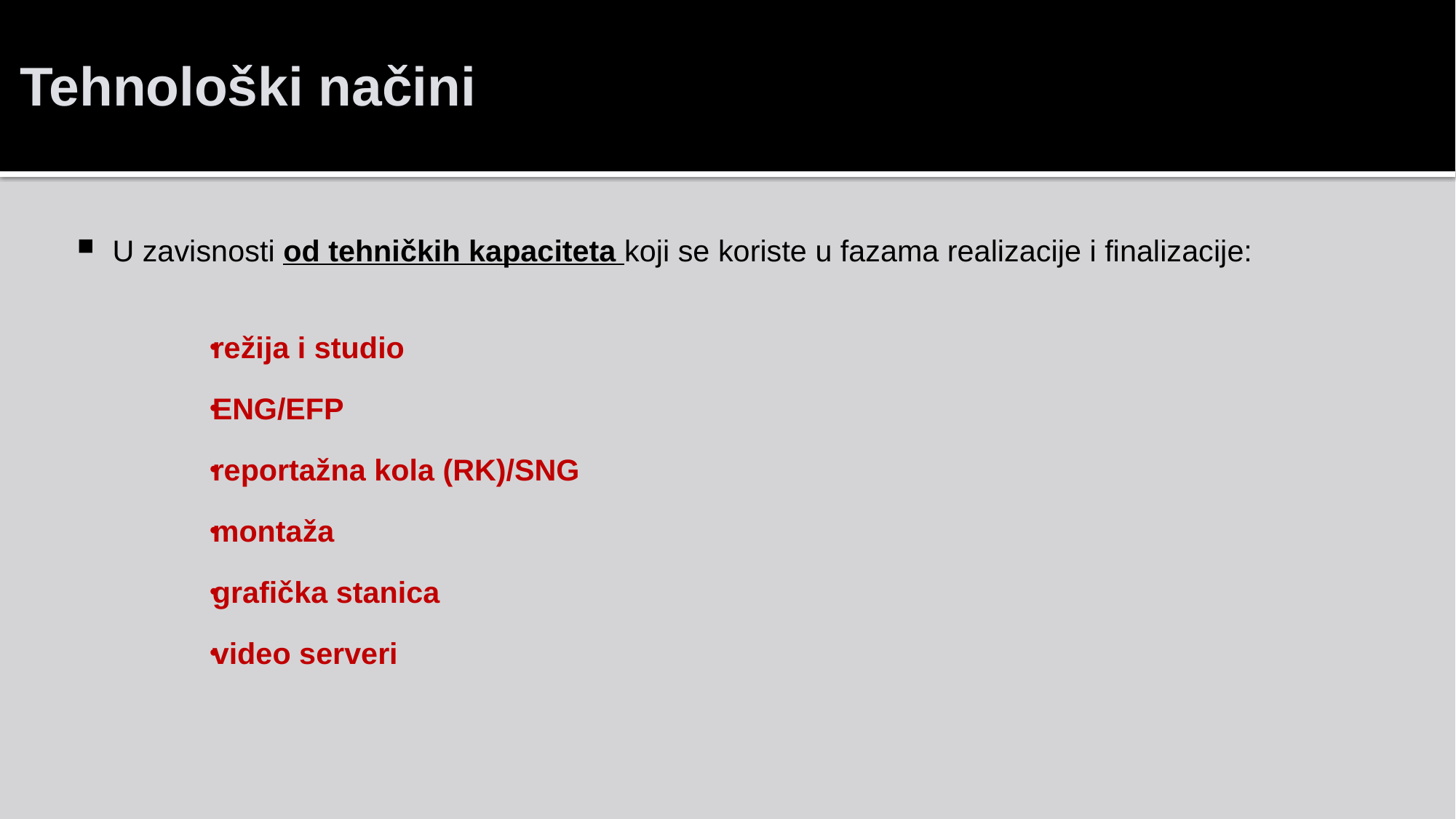

# Tehnološki načini

U zavisnosti od tehničkih kapaciteta koji se koriste u fazama realizacije i finalizacije:

režija i studio
ENG/EFP
reportažna kola (RK)/SNG
montaža
grafička stanica
video serveri